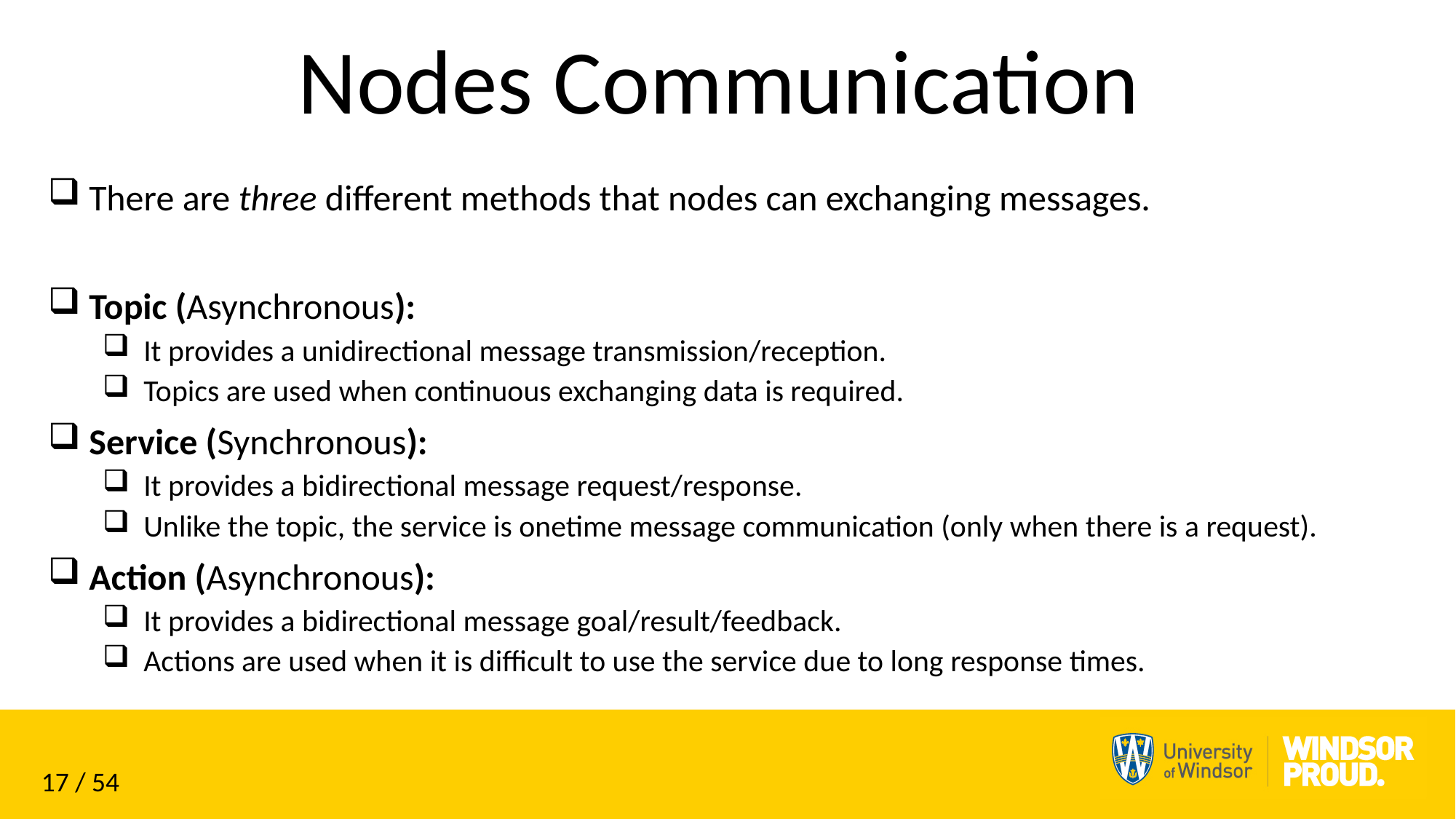

# Nodes Communication
There are three different methods that nodes can exchanging messages.

Topic (Asynchronous):
It provides a unidirectional message transmission/reception.
Topics are used when continuous exchanging data is required.
Service (Synchronous):
It provides a bidirectional message request/response.
Unlike the topic, the service is onetime message communication (only when there is a request).
Action (Asynchronous):
It provides a bidirectional message goal/result/feedback.
Actions are used when it is difficult to use the service due to long response times.
17